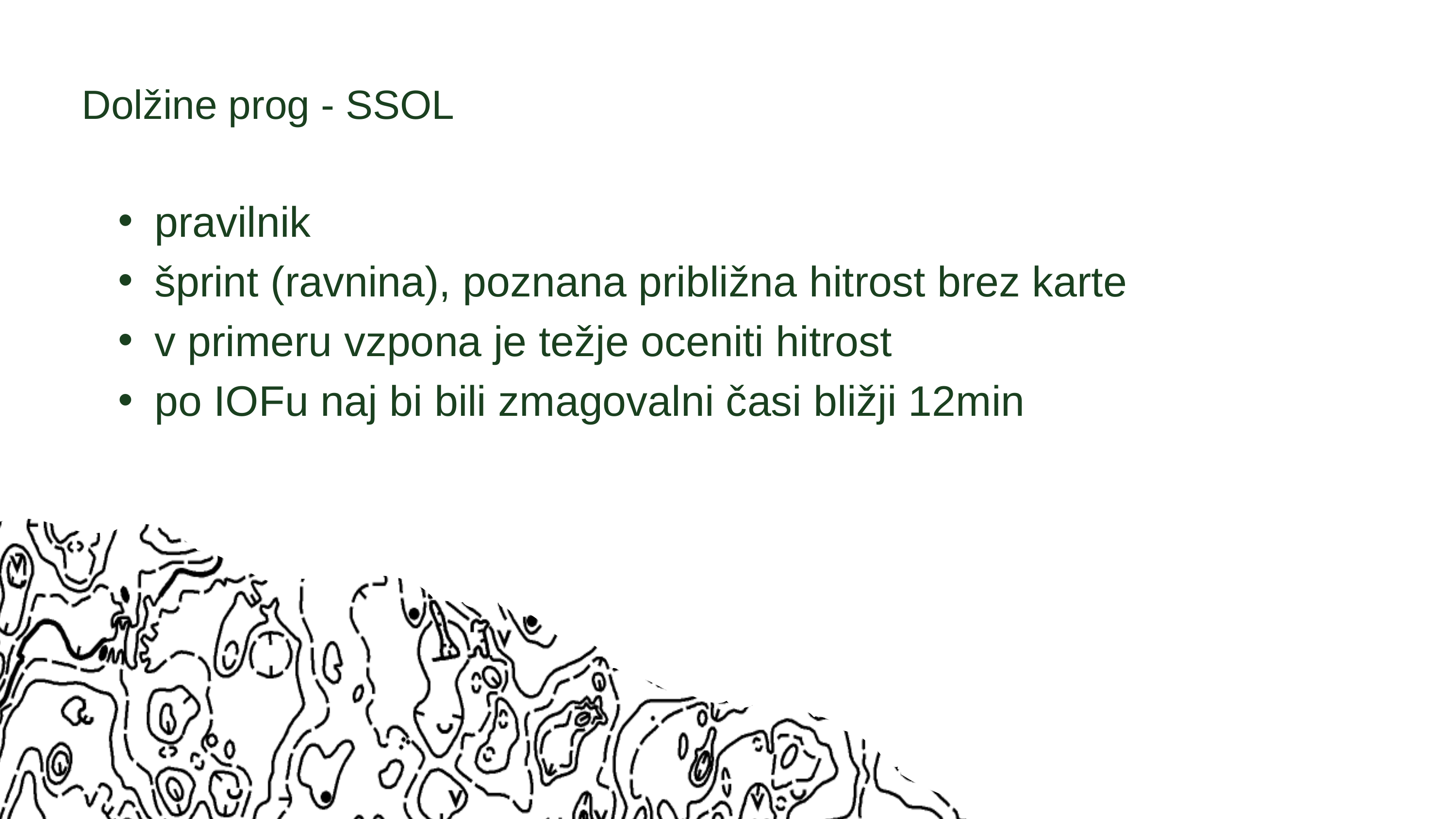

Dolžine prog - SSOL
pravilnik
šprint (ravnina), poznana približna hitrost brez karte
v primeru vzpona je težje oceniti hitrost
po IOFu naj bi bili zmagovalni časi bližji 12min